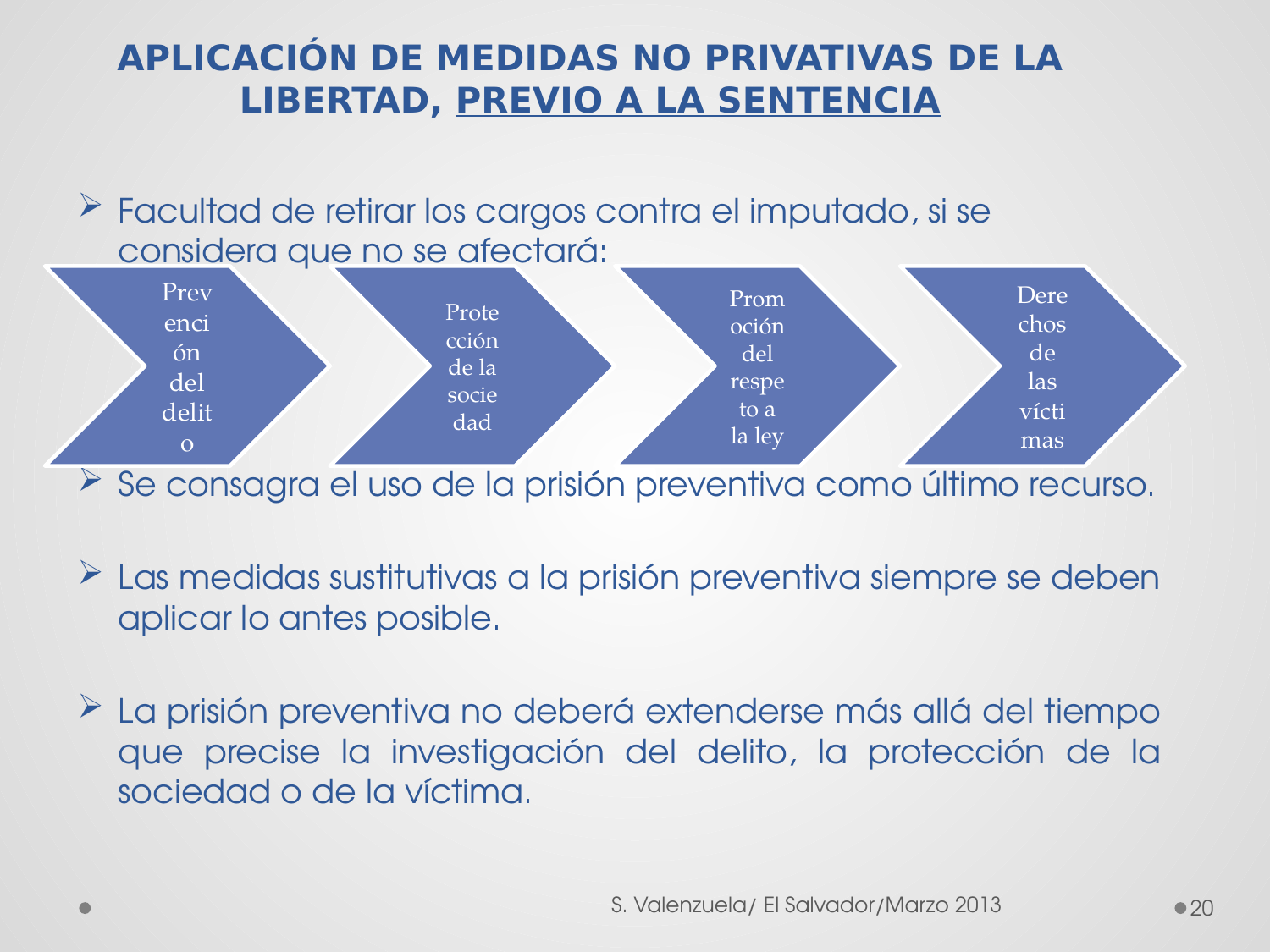

# APLICACIÓN DE MEDIDAS NO PRIVATIVAS DE LA LIBERTAD, PREVIO A LA SENTENCIA

Facultad de retirar los cargos contra el imputado, si se considera que no se afectará:

Se consagra el uso de la prisión preventiva como último recurso.

Las medidas sustitutivas a la prisión preventiva siempre se deben aplicar lo antes posible.

La prisión preventiva no deberá extenderse más allá del tiempo que precise la investigación del delito, la protección de la sociedad o de la víctima.

Prevención del delito
Protección de la sociedad
Promoción del respeto a la ley
Derechos de las víctimas

S. Valenzuela/ El Salvador/Marzo 2013
20